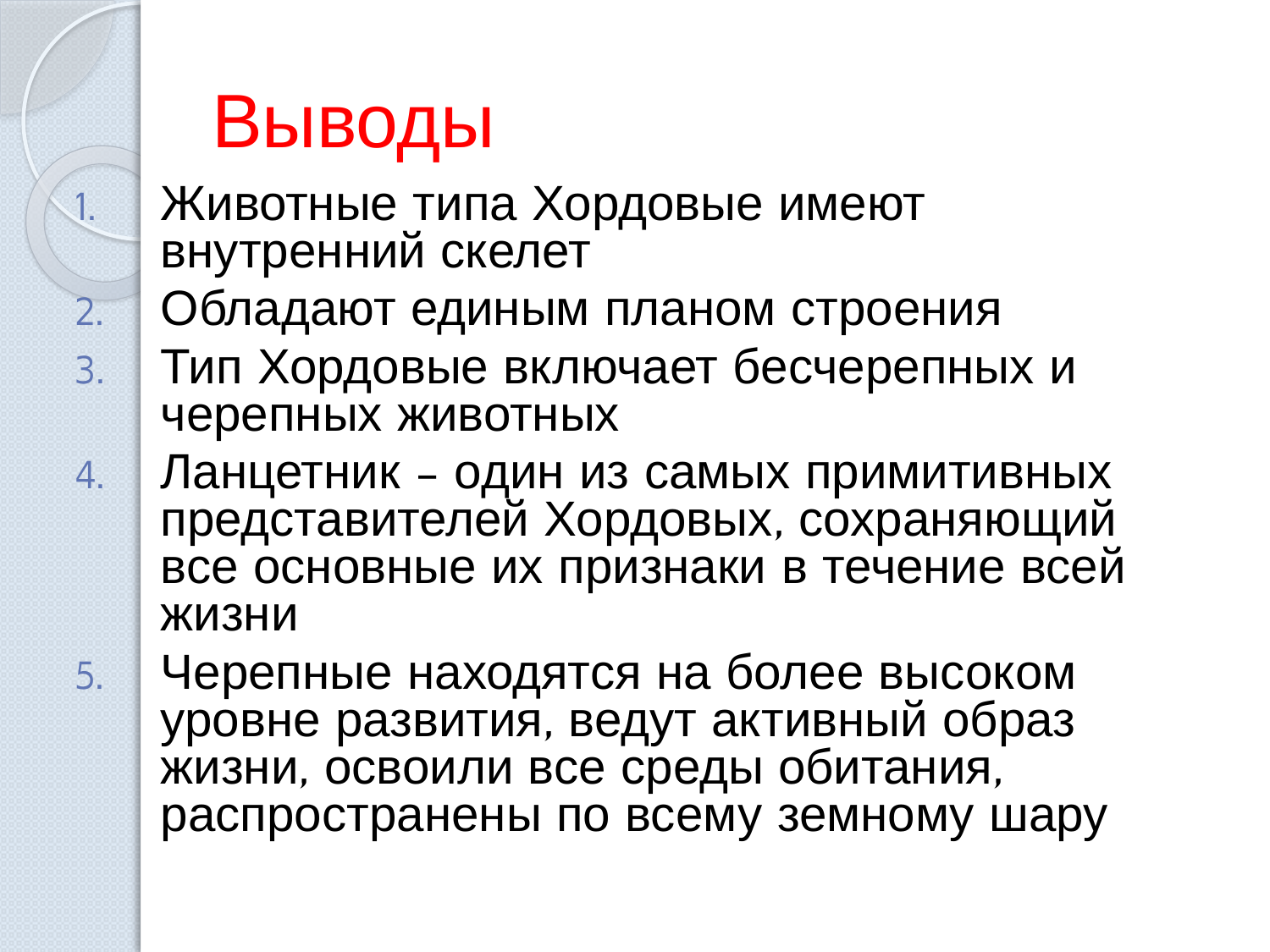

# Выводы
Животные типа Хордовые имеют внутренний скелет
Обладают единым планом строения
Тип Хордовые включает бесчерепных и черепных животных
Ланцетник – один из самых примитивных представителей Хордовых, сохраняющий все основные их признаки в течение всей жизни
Черепные находятся на более высоком уровне развития, ведут активный образ жизни, освоили все среды обитания, распространены по всему земному шару